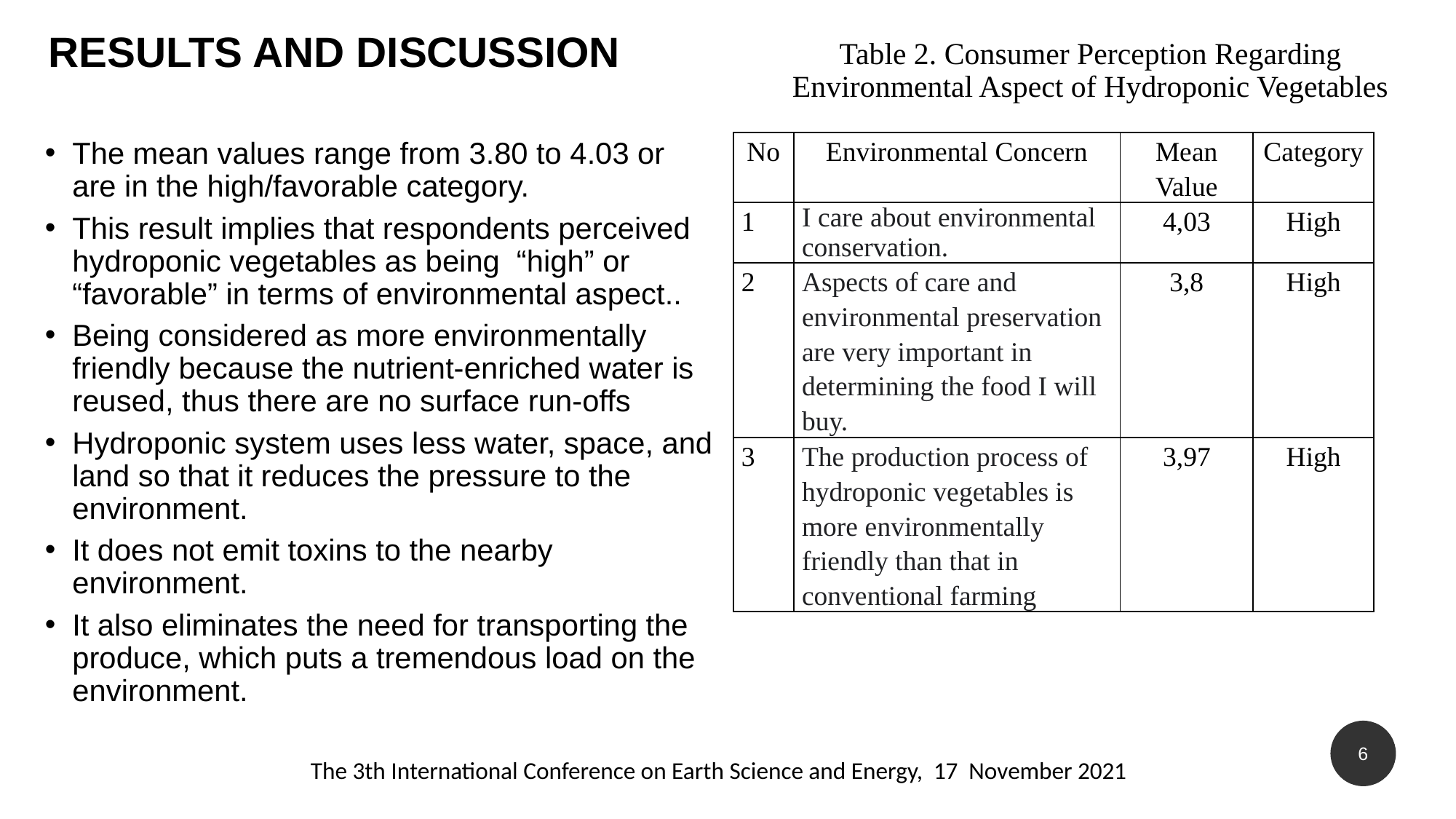

# RESULTS AND DISCUSSION
Table 2. Consumer Perception Regarding Environmental Aspect of Hydroponic Vegetables
The mean values range from 3.80 to 4.03 or are in the high/favorable category.
This result implies that respondents perceived hydroponic vegetables as being  “high” or “favorable” in terms of environmental aspect..
Being considered as more environmentally friendly because the nutrient-enriched water is reused, thus there are no surface run-offs
Hydroponic system uses less water, space, and land so that it reduces the pressure to the environment.
It does not emit toxins to the nearby environment.
It also eliminates the need for transporting the produce, which puts a tremendous load on the environment.

| No | Environmental Concern | Mean Value | Category |
| --- | --- | --- | --- |
| 1 | I care about environmental conservation. | 4,03 | High |
| 2 | Aspects of care and environmental preservation are very important in determining the food I will buy. | 3,8 | High |
| 3 | The production process of hydroponic vegetables is more environmentally friendly than that in conventional farming | 3,97 | High |
6
The 3th International Conference on Earth Science and Energy,  17  November 2021
6